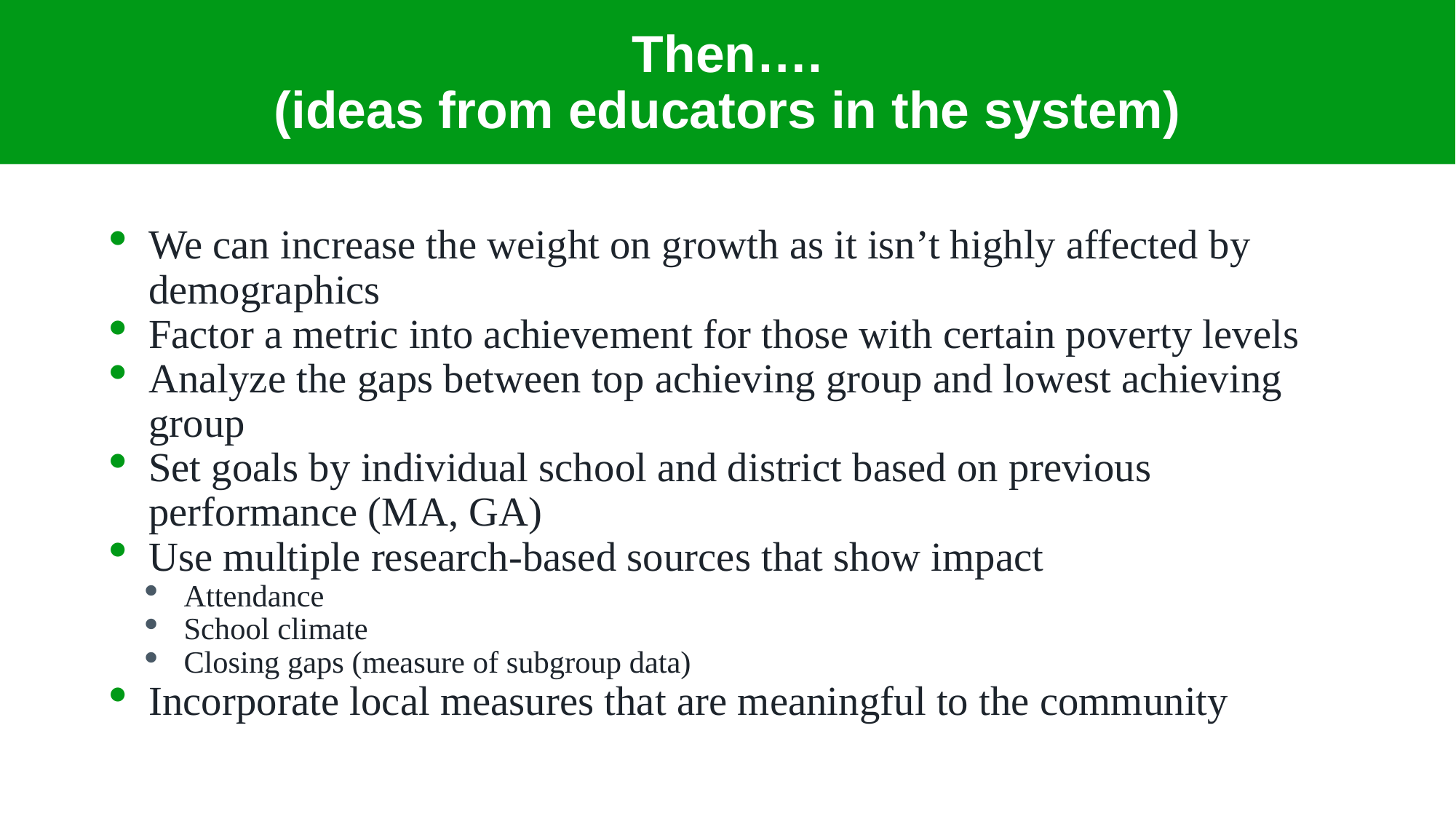

# Then…. (ideas from educators in the system)
We can increase the weight on growth as it isn’t highly affected by demographics
Factor a metric into achievement for those with certain poverty levels
Analyze the gaps between top achieving group and lowest achieving group
Set goals by individual school and district based on previous performance (MA, GA)
Use multiple research-based sources that show impact
Attendance
School climate
Closing gaps (measure of subgroup data)
Incorporate local measures that are meaningful to the community